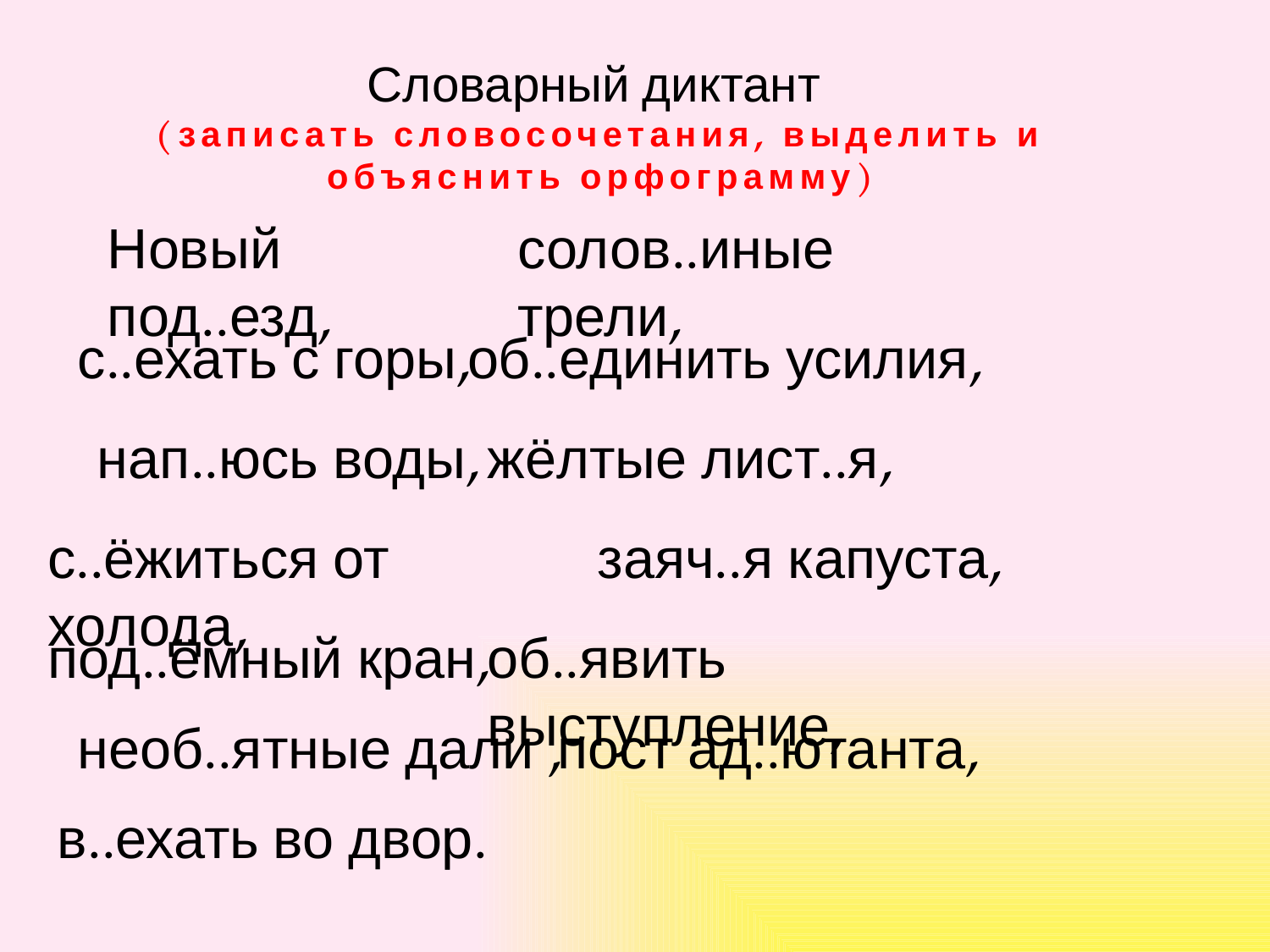

Словарный диктант
(записать словосочетания, выделить и объяснить орфограмму)
Новый под..езд,
солов..иные трели,
с..ехать с горы,
об..единить усилия,
нап..юсь воды,
жёлтые лист..я,
с..ёжиться от холода,
заяч..я капуста,
под..ёмный кран,
об..явить выступление,
необ..ятные дали ,
пост ад..ютанта,
в..ехать во двор.